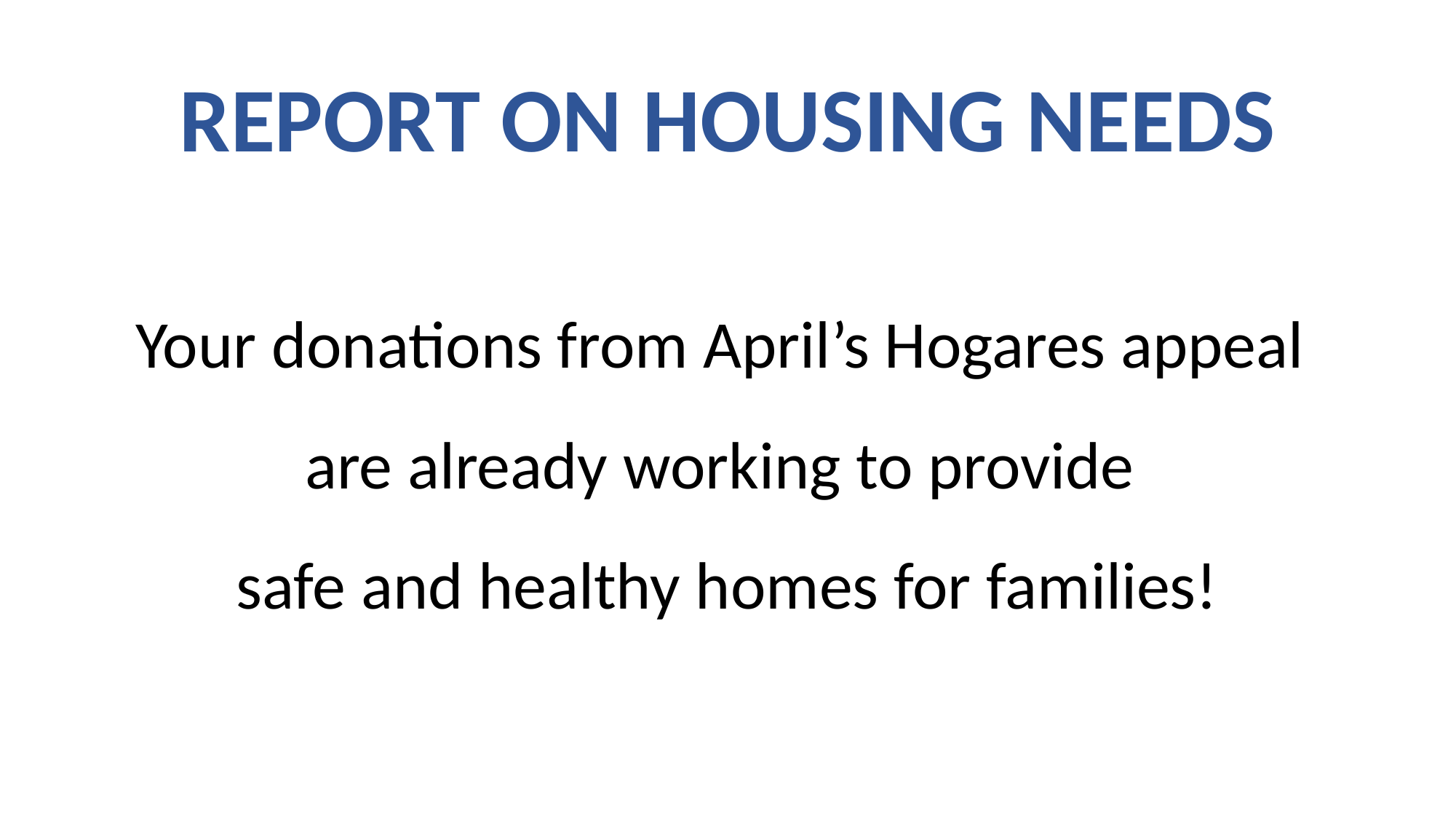

# REPORT ON HOUSING NEEDS
Your donations from April’s Hogares appeal
are already working to provide
safe and healthy homes for families!